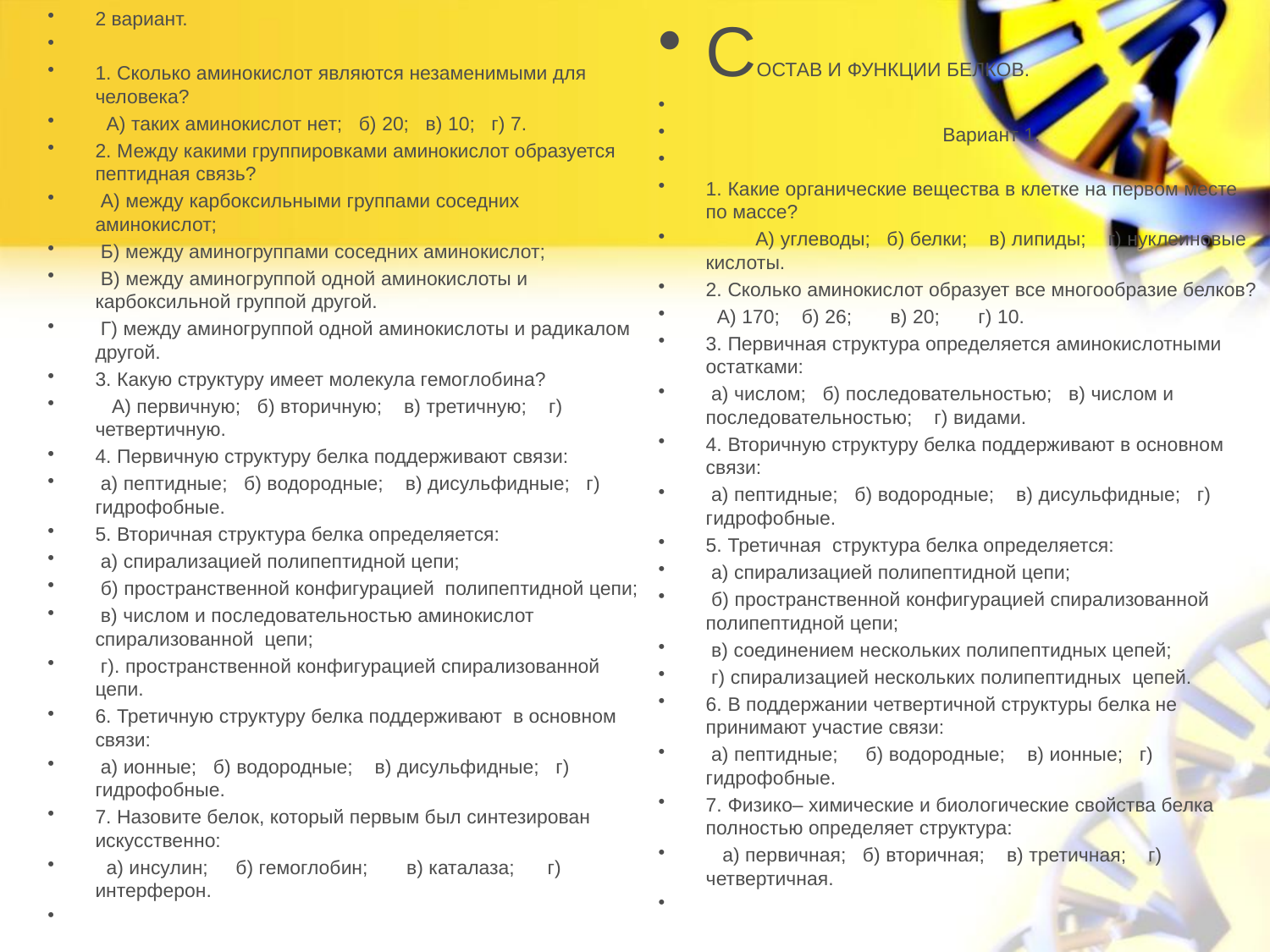

2 вариант.

1. Сколько аминокислот являются незаменимыми для человека?
  А) таких аминокислот нет;   б) 20;   в) 10;   г) 7.
2. Между какими группировками аминокислот образуется пептидная связь?
 А) между карбоксильными группами соседних аминокислот;
 Б) между аминогруппами соседних аминокислот;
 В) между аминогруппой одной аминокислоты и карбоксильной группой другой.
 Г) между аминогруппой одной аминокислоты и радикалом другой.
3. Какую структуру имеет молекула гемоглобина?
   А) первичную;   б) вторичную;    в) третичную;    г) четвертичную.
4. Первичную структуру белка поддерживают связи:
 а) пептидные;   б) водородные;    в) дисульфидные;   г) гидрофобные.
5. Вторичная структура белка определяется:
 а) спирализацией полипептидной цепи;
 б) пространственной конфигурацией  полипептидной цепи;
 в) числом и последовательностью аминокислот спирализованной  цепи;
 г). пространственной конфигурацией спирализованной  цепи.
6. Третичную структуру белка поддерживают  в основном связи:
 а) ионные;   б) водородные;    в) дисульфидные;   г) гидрофобные.
7. Назовите белок, который первым был синтезирован искусственно:
  а) инсулин;     б) гемоглобин;       в) каталаза;      г) интерферон.

СОСТАВ И ФУНКЦИИ БЕЛКОВ.

                                           Вариант 1.

1. Какие органические вещества в клетке на первом месте по массе?
         А) углеводы;   б) белки;    в) липиды;    г) нуклеиновые кислоты.
2. Сколько аминокислот образует все многообразие белков?
  А) 170;    б) 26;       в) 20;       г) 10.
3. Первичная структура определяется аминокислотными остатками:
 а) числом;   б) последовательностью;   в) числом и последовательностью;    г) видами.
4. Вторичную структуру белка поддерживают в основном связи:
 а) пептидные;   б) водородные;    в) дисульфидные;   г) гидрофобные.
5. Третичная  структура белка определяется:
 а) спирализацией полипептидной цепи;
 б) пространственной конфигурацией спирализованной полипептидной цепи;
 в) соединением нескольких полипептидных цепей;
 г) спирализацией нескольких полипептидных  цепей.
6. В поддержании четвертичной структуры белка не принимают участие связи:
 а) пептидные;     б) водородные;    в) ионные;   г) гидрофобные.
7. Физико– химические и биологические свойства белка полностью определяет структура:
   а) первичная;   б) вторичная;    в) третичная;    г) четвертичная.

#